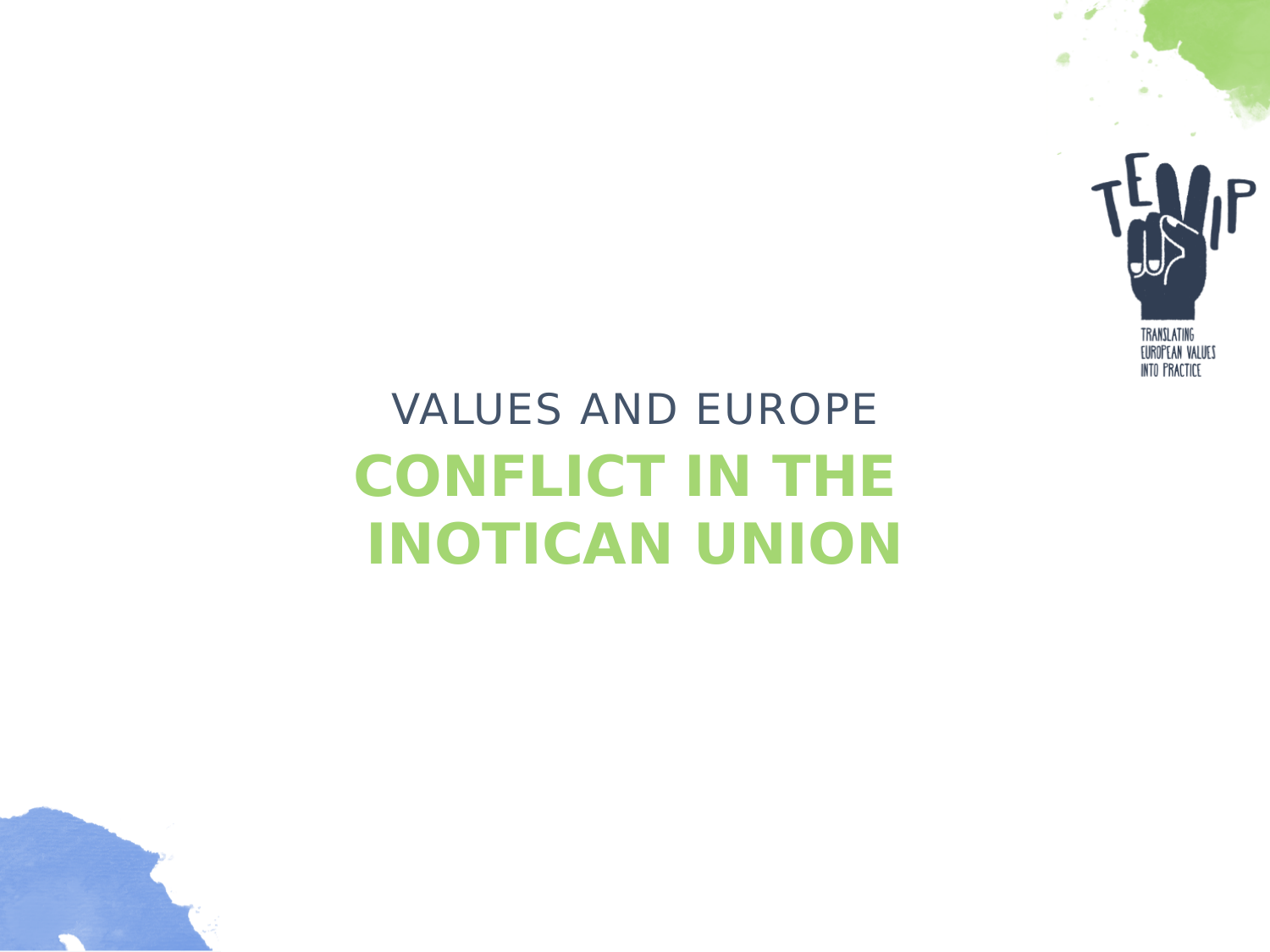

VALUES AND EUROPE
CONFLICT IN THE
INOTICAN UNION